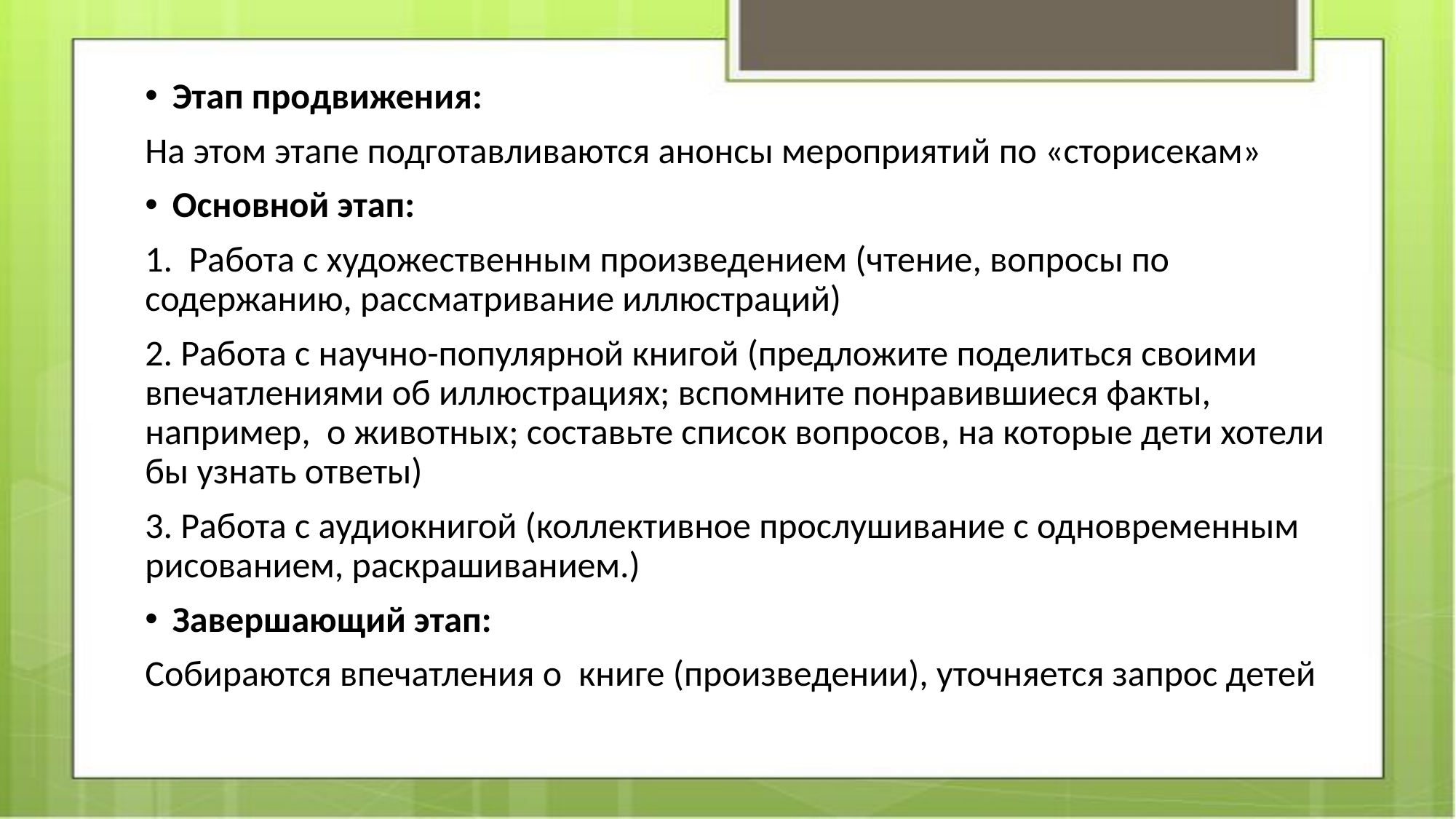

Этап продвижения:
На этом этапе подготавливаются анонсы мероприятий по «сторисекам»
Основной этап:
1.  Работа с художественным произведением (чтение, вопросы по содержанию, рассматривание иллюстраций)
2. Работа с научно-популярной книгой (предложите поделиться своими впечатлениями об иллюстрациях; вспомните понравившиеся факты, например,  о животных; составьте список вопросов, на которые дети хотели бы узнать ответы)
3. Работа с аудиокнигой (коллективное прослушивание с одновременным рисованием, раскрашиванием.)
Завершающий этап:
Собираются впечатления о  книге (произведении), уточняется запрос детей